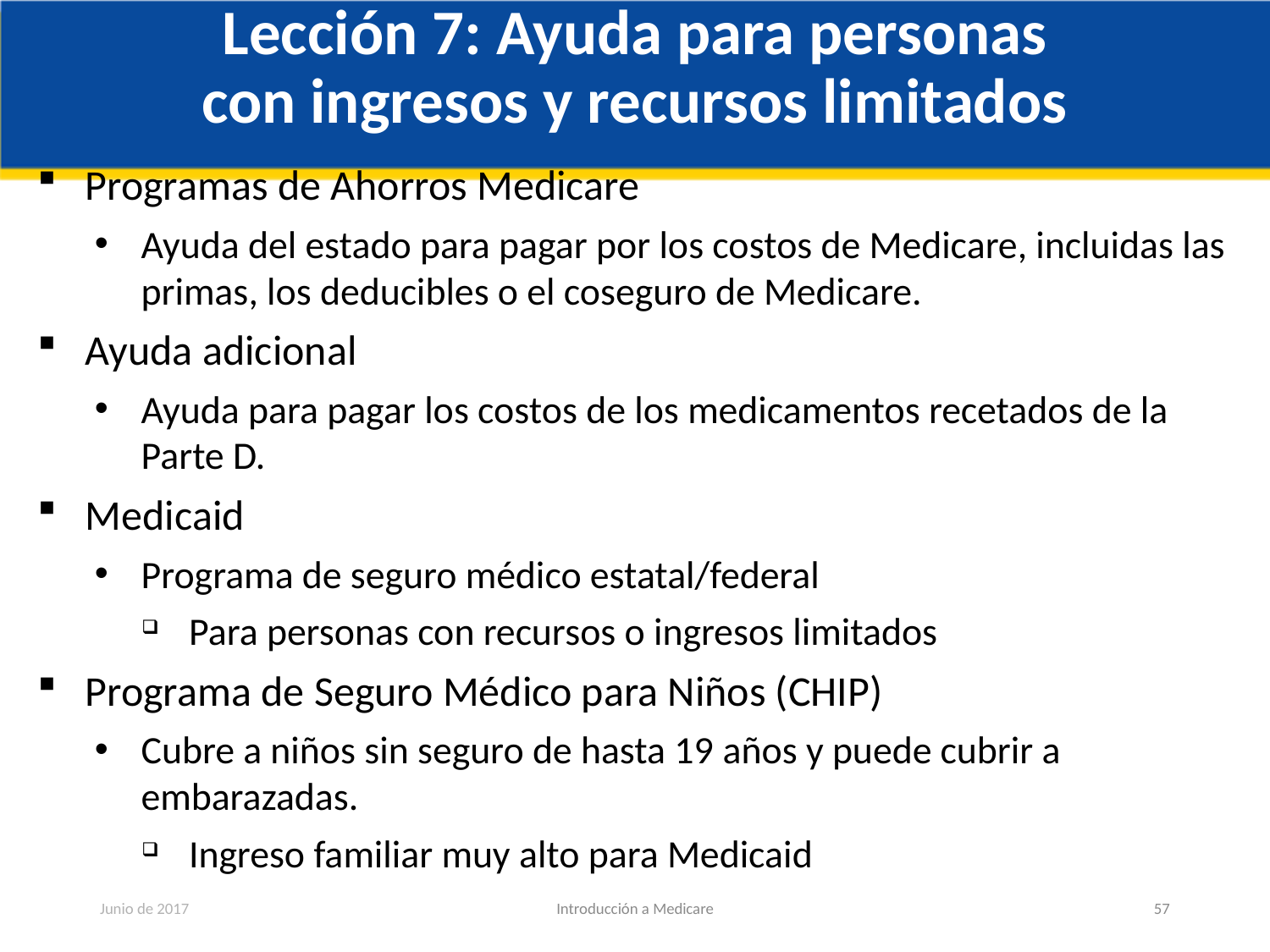

# Lección 7: Ayuda para personas con ingresos y recursos limitados
Programas de Ahorros Medicare
Ayuda del estado para pagar por los costos de Medicare, incluidas las primas, los deducibles o el coseguro de Medicare.
Ayuda adicional
Ayuda para pagar los costos de los medicamentos recetados de la Parte D.
Medicaid
Programa de seguro médico estatal/federal
Para personas con recursos o ingresos limitados
Programa de Seguro Médico para Niños (CHIP)
Cubre a niños sin seguro de hasta 19 años y puede cubrir a embarazadas.
Ingreso familiar muy alto para Medicaid
Junio de 2017
Introducción a Medicare
57